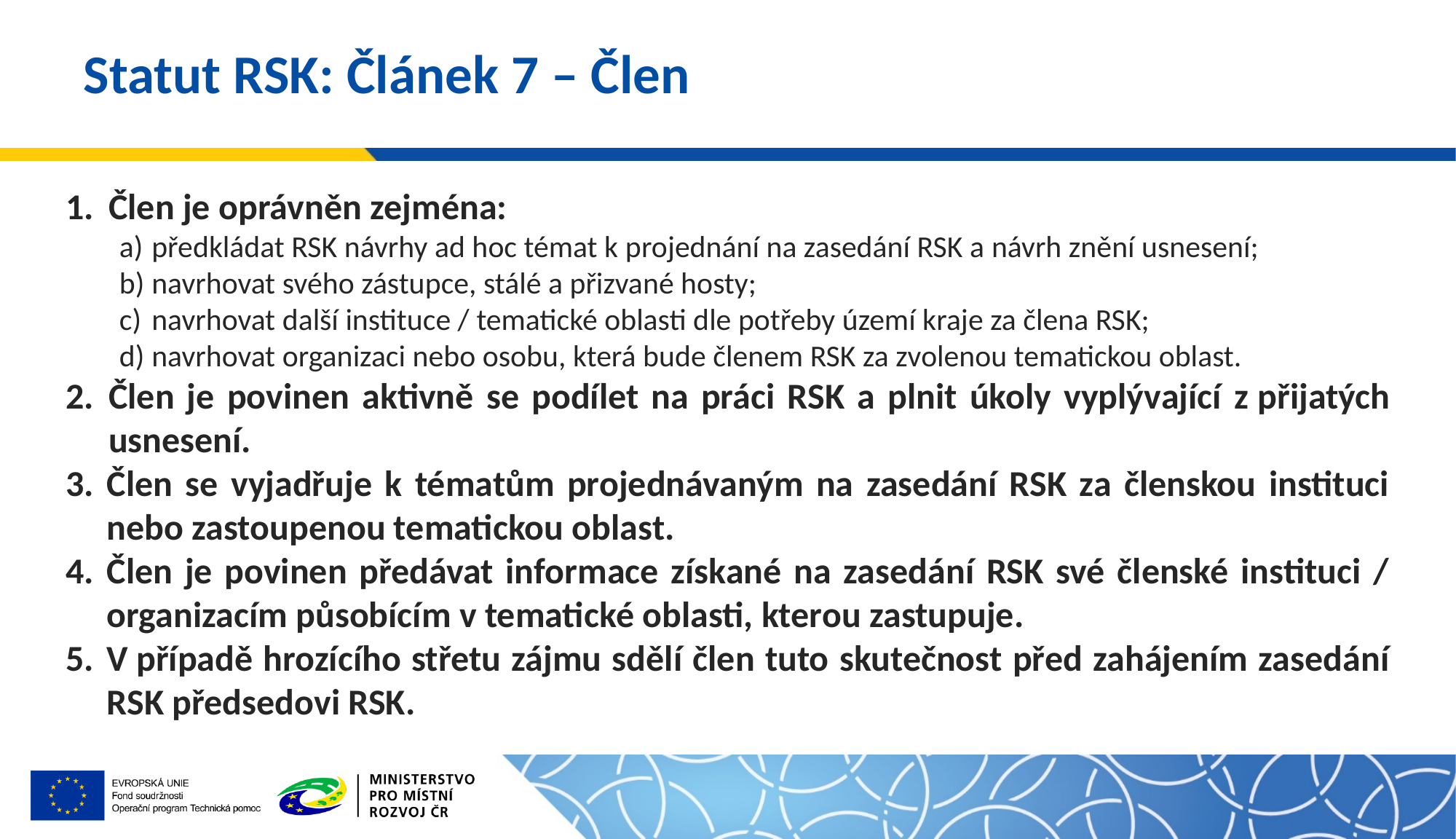

# Statut RSK: Článek 7 – Člen
Člen je oprávněn zejména:
předkládat RSK návrhy ad hoc témat k projednání na zasedání RSK a návrh znění usnesení;
navrhovat svého zástupce, stálé a přizvané hosty;
navrhovat další instituce / tematické oblasti dle potřeby území kraje za člena RSK;
navrhovat organizaci nebo osobu, která bude členem RSK za zvolenou tematickou oblast.
Člen je povinen aktivně se podílet na práci RSK a plnit úkoly vyplývající z přijatých usnesení.
Člen se vyjadřuje k tématům projednávaným na zasedání RSK za členskou instituci nebo zastoupenou tematickou oblast.
Člen je povinen předávat informace získané na zasedání RSK své členské instituci / organizacím působícím v tematické oblasti, kterou zastupuje.
V případě hrozícího střetu zájmu sdělí člen tuto skutečnost před zahájením zasedání RSK předsedovi RSK.